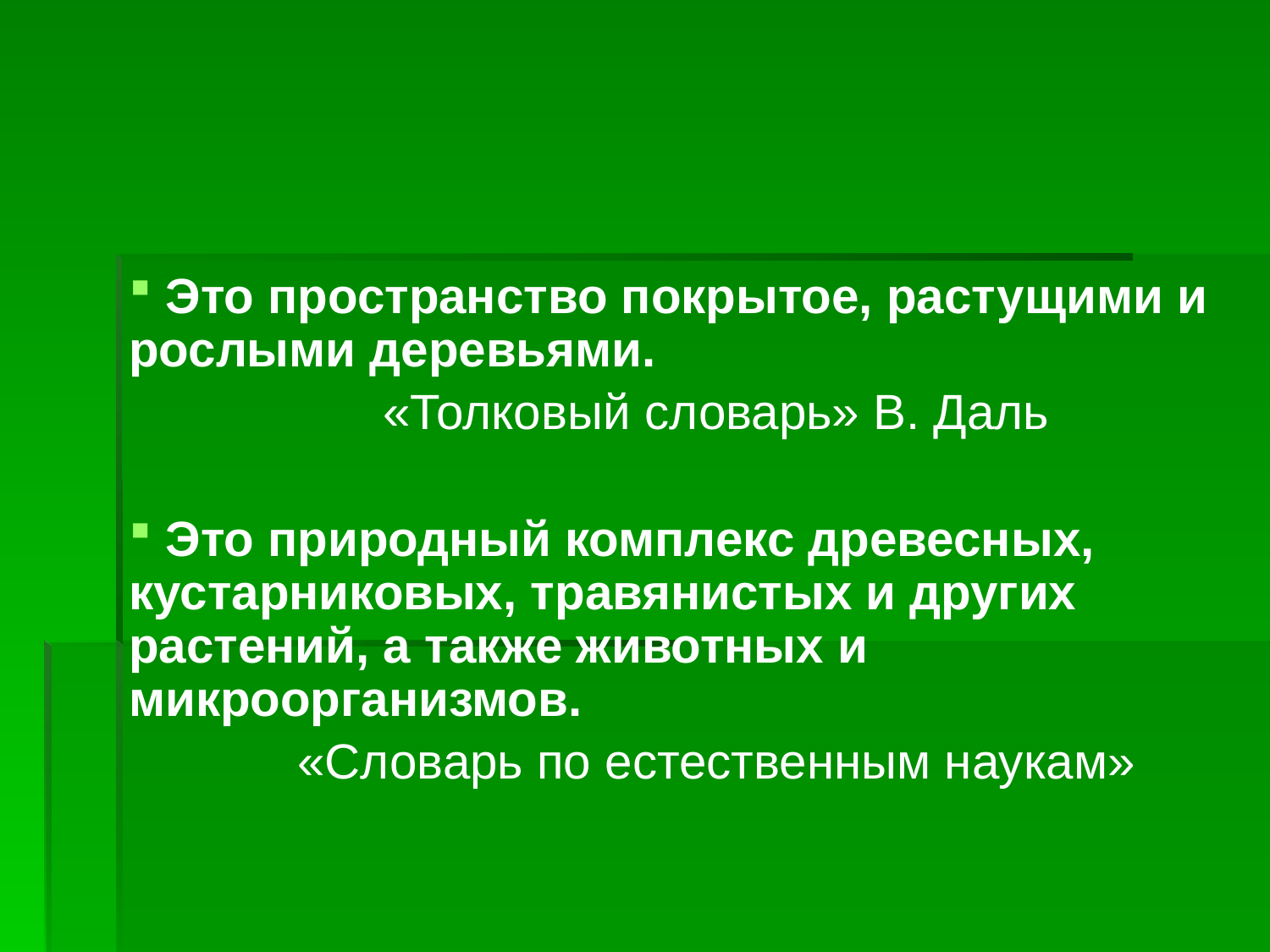

Это пространство покрытое, растущими и рослыми деревьями.
		«Толковый словарь» В. Даль

 Это природный комплекс древесных, кустарниковых, травянистых и других растений, а также животных и микроорганизмов.
	   «Cловарь по естественным наукам»